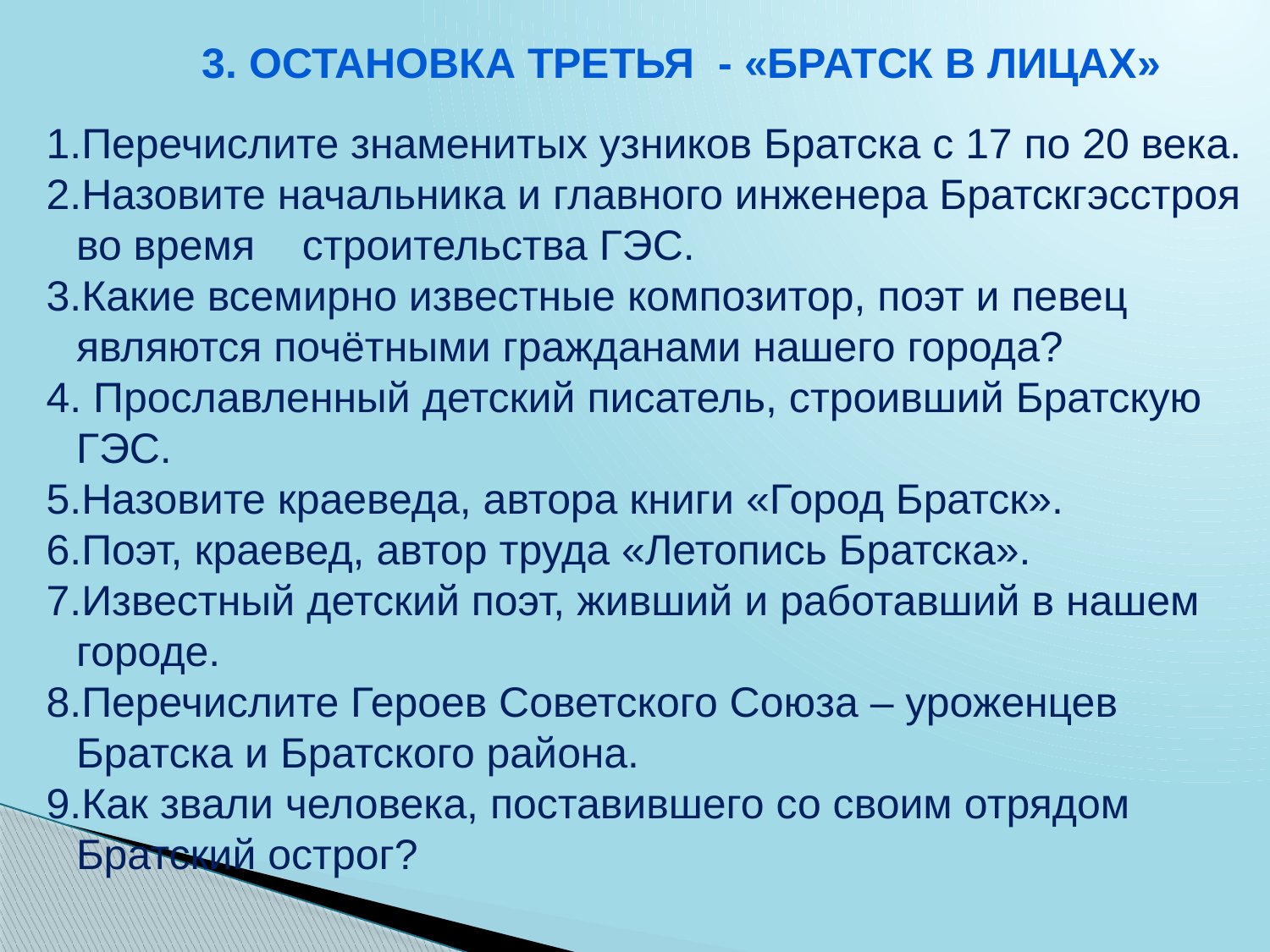

3. Остановка третья  - «Братск в лицах»

Перечислите знаменитых узников Братска с 17 по 20 века.
Назовите начальника и главного инженера Братскгэсстроя  во время    строительства ГЭС.
Какие всемирно известные композитор, поэт и певец являются почётными гражданами нашего города?
 Прославленный детский писатель, строивший Братскую ГЭС.
Назовите краеведа, автора книги «Город Братск».
Поэт, краевед, автор труда «Летопись Братска».
Известный детский поэт, живший и работавший в нашем городе.
Перечислите Героев Советского Союза – уроженцев Братска и Братского района.
Как звали человека, поставившего со своим отрядом Братский острог?